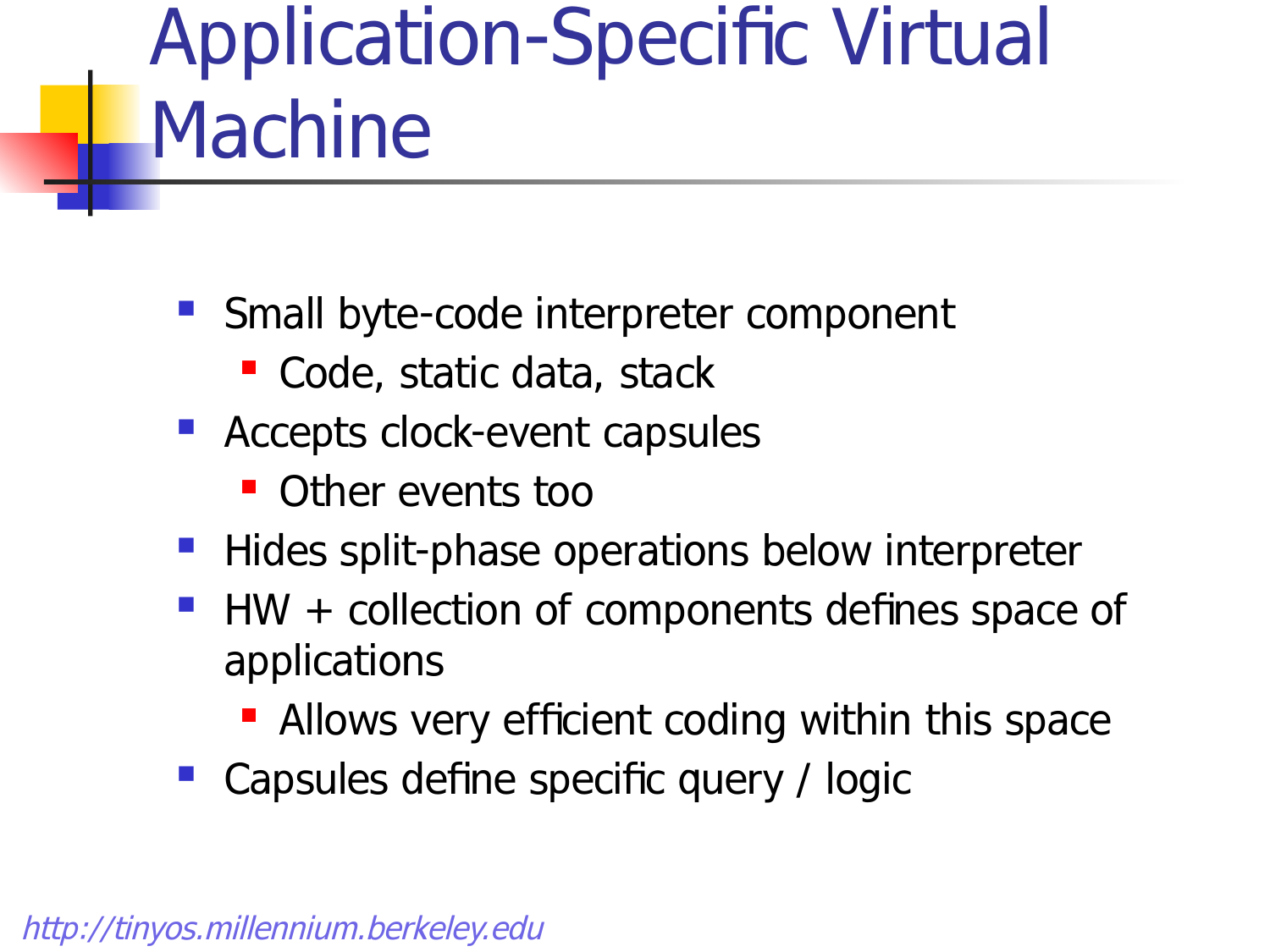

# Application-Specific Virtual Machine
Small byte-code interpreter component
Code, static data, stack
Accepts clock-event capsules
Other events too
Hides split-phase operations below interpreter
HW + collection of components defines space of applications
Allows very efficient coding within this space
Capsules define specific query / logic

http://tinyos.millennium.berkeley.edu